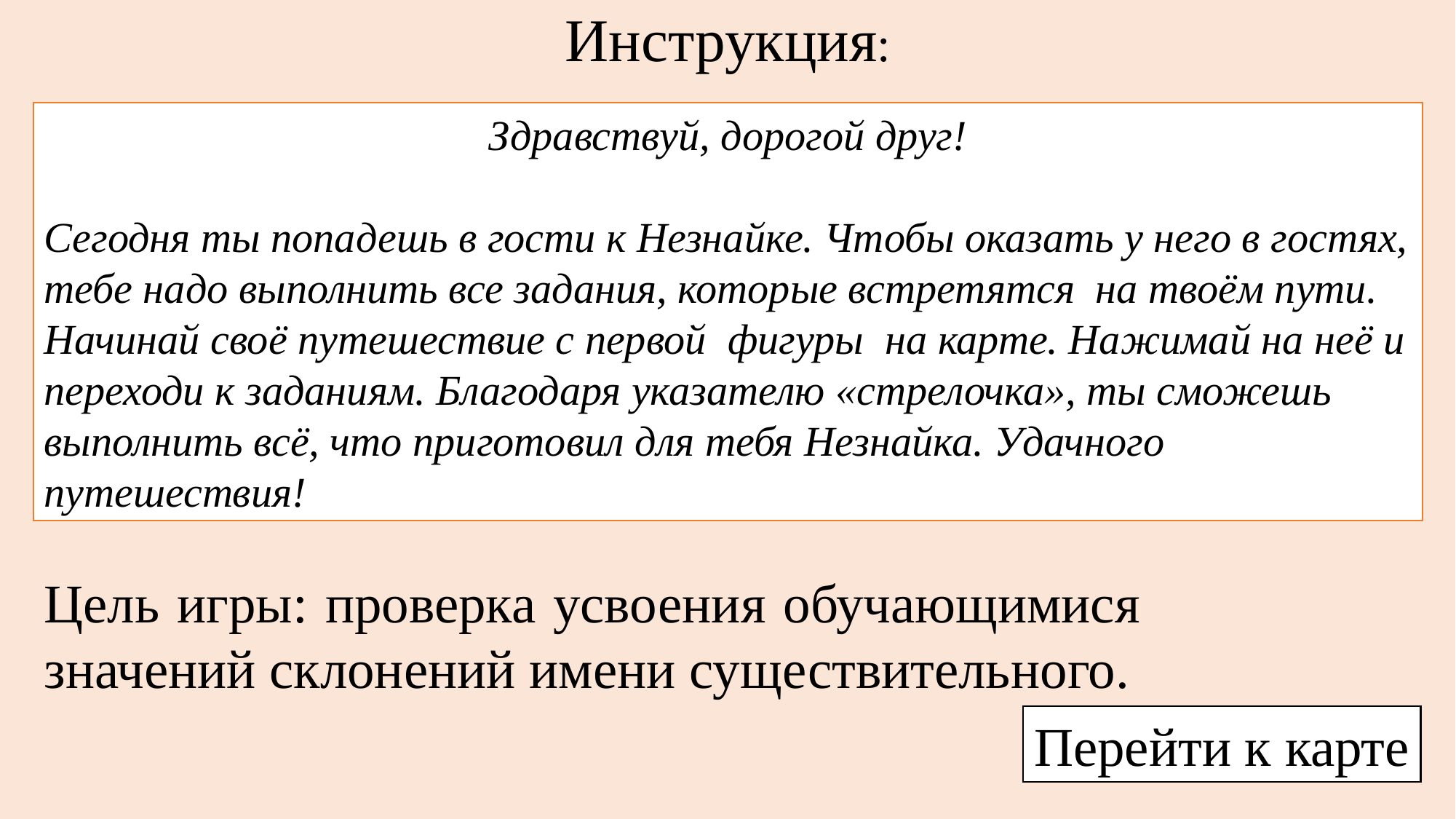

Инструкция:
Здравствуй, дорогой друг!

Сегодня ты попадешь в гости к Незнайке. Чтобы оказать у него в гостях, тебе надо выполнить все задания, которые встретятся  на твоём пути.  Начинай своё путешествие с первой  фигуры  на карте. Нажимай на неё и переходи к заданиям. Благодаря указателю «стрелочка», ты сможешь выполнить всё, что приготовил для тебя Незнайка. Удачного путешествия!
Цель игры: проверка усвоения обучающимися значений склонений имени существительного.
Перейти к карте